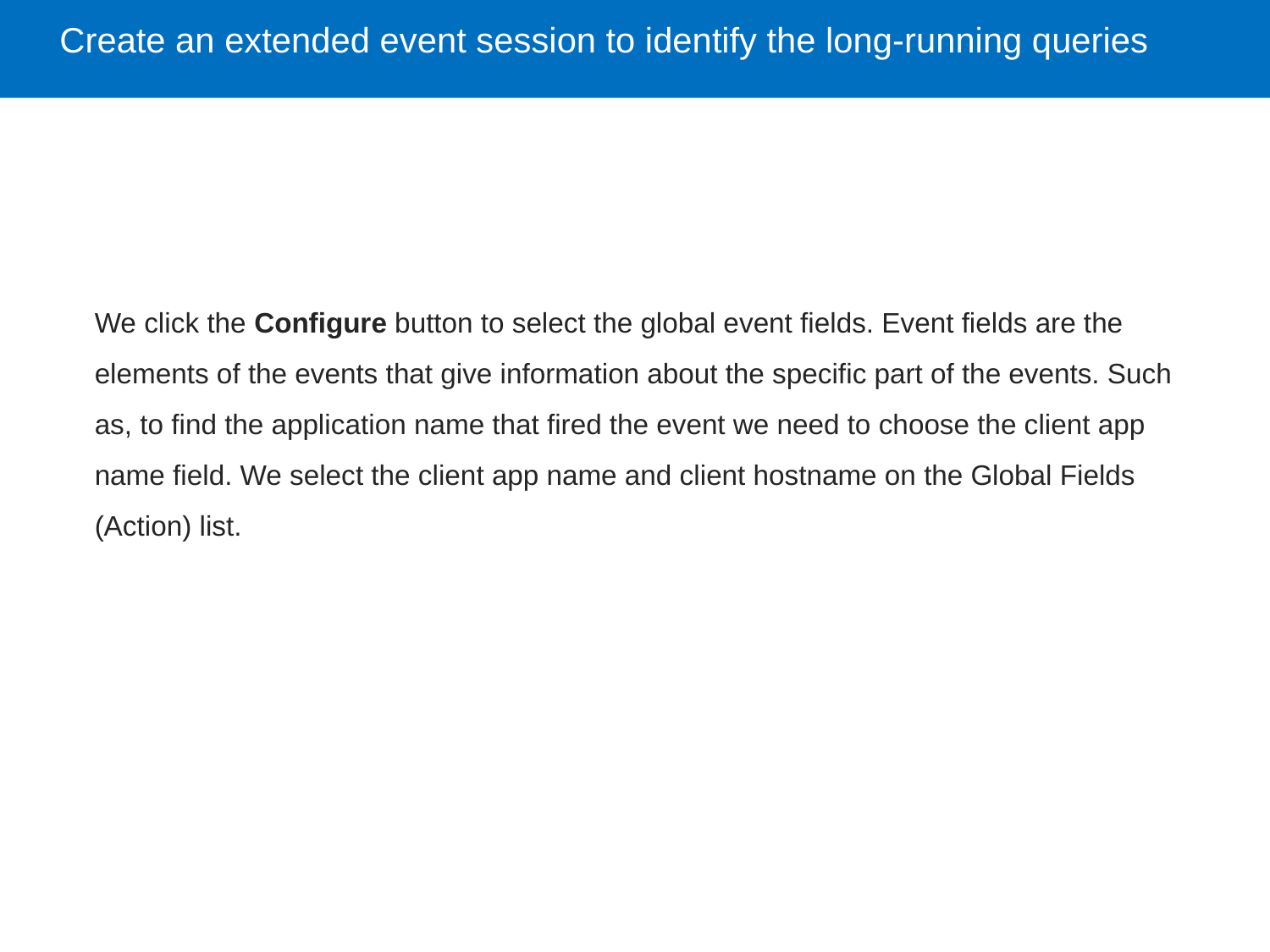

# Create an extended event session to identify the long-running queries
We click the Configure button to select the global event fields. Event fields are the elements of the events that give information about the specific part of the events. Such as, to find the application name that fired the event we need to choose the client app name field. We select the client app name and client hostname on the Global Fields (Action) list.